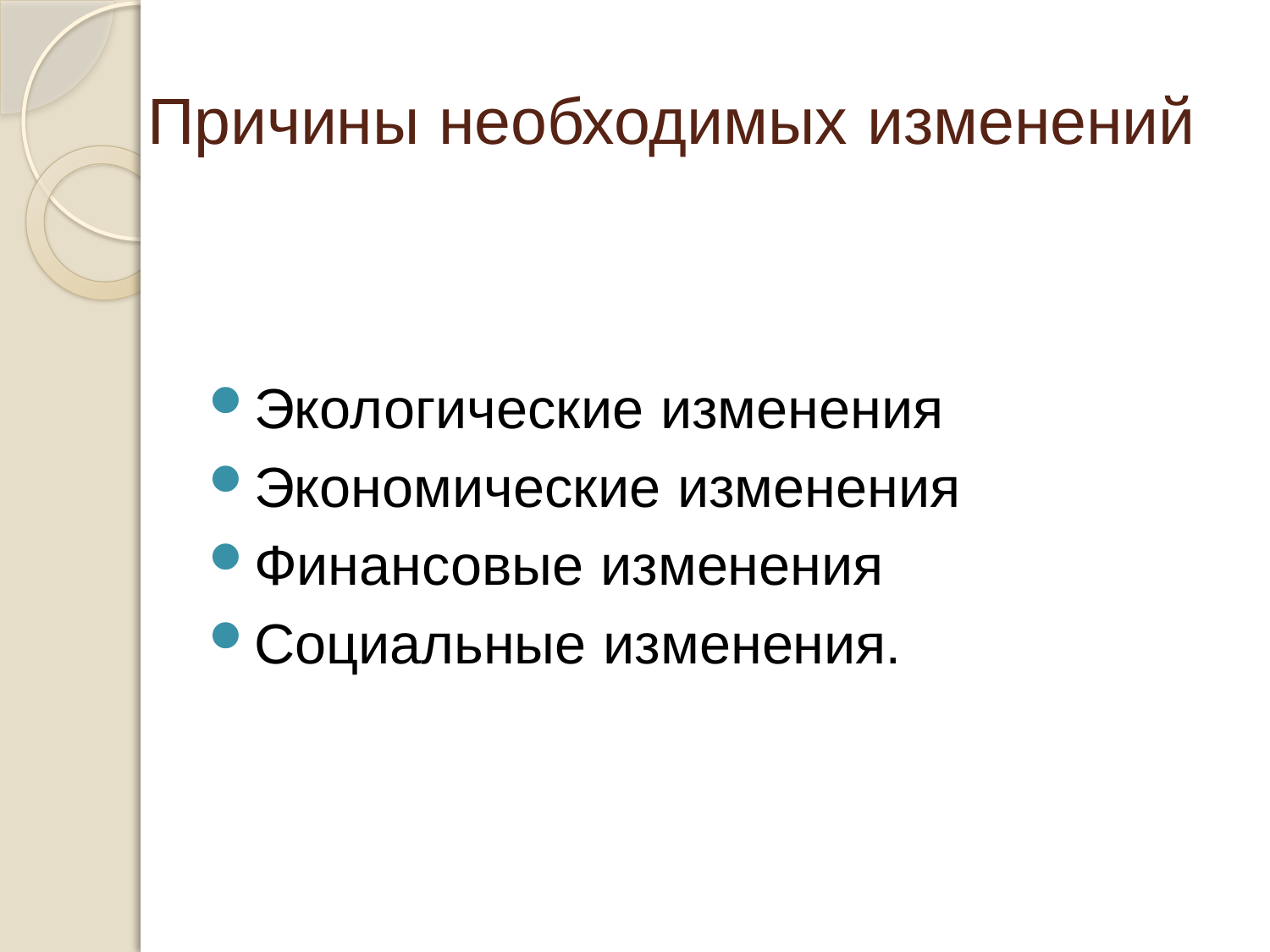

# Причины необходимых изменений
Экологические изменения
Экономические изменения
Финансовые изменения
Социальные изменения.